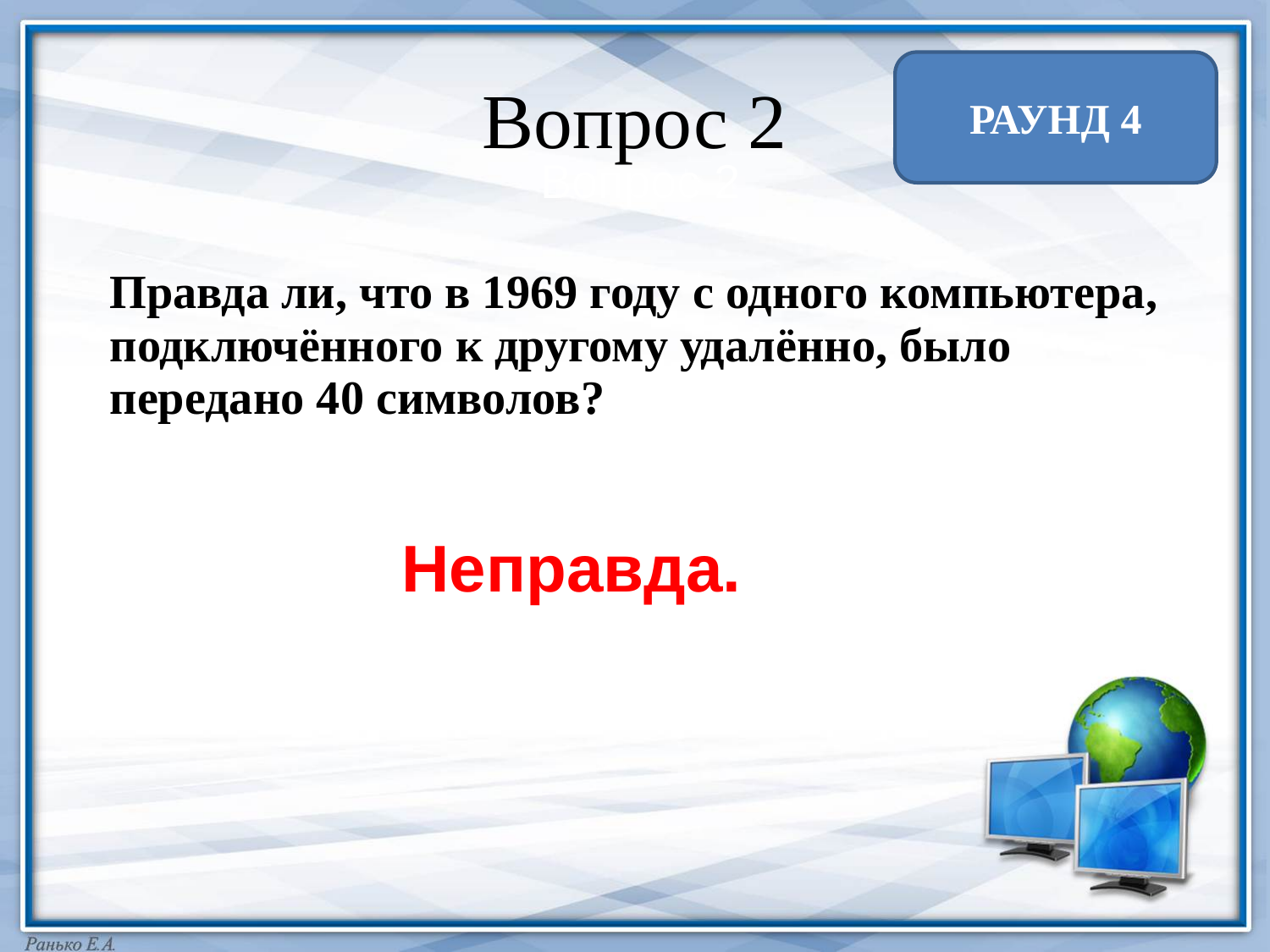

# Вопрос 2
РАУНД 4
Вопрос 2
Правда ли, что в 1969 году с одного компьютера, подключённого к другому удалённо, было передано 40 символов?

				 Неправда.